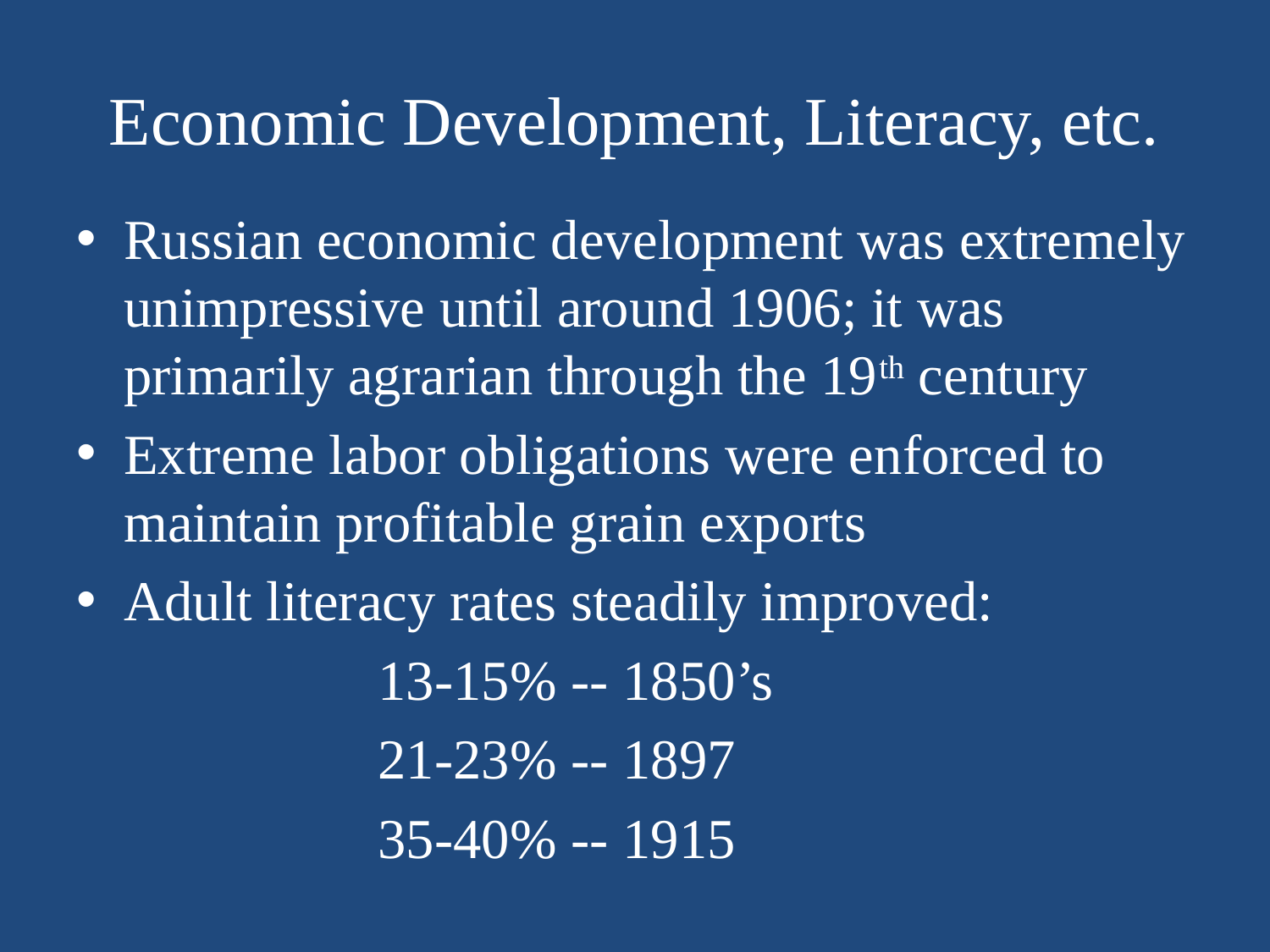

# Economic Development, Literacy, etc.
Russian economic development was extremely unimpressive until around 1906; it was primarily agrarian through the 19th century
Extreme labor obligations were enforced to maintain profitable grain exports
Adult literacy rates steadily improved:
			13-15% -- 1850’s
			21-23% -- 1897
			35-40% -- 1915